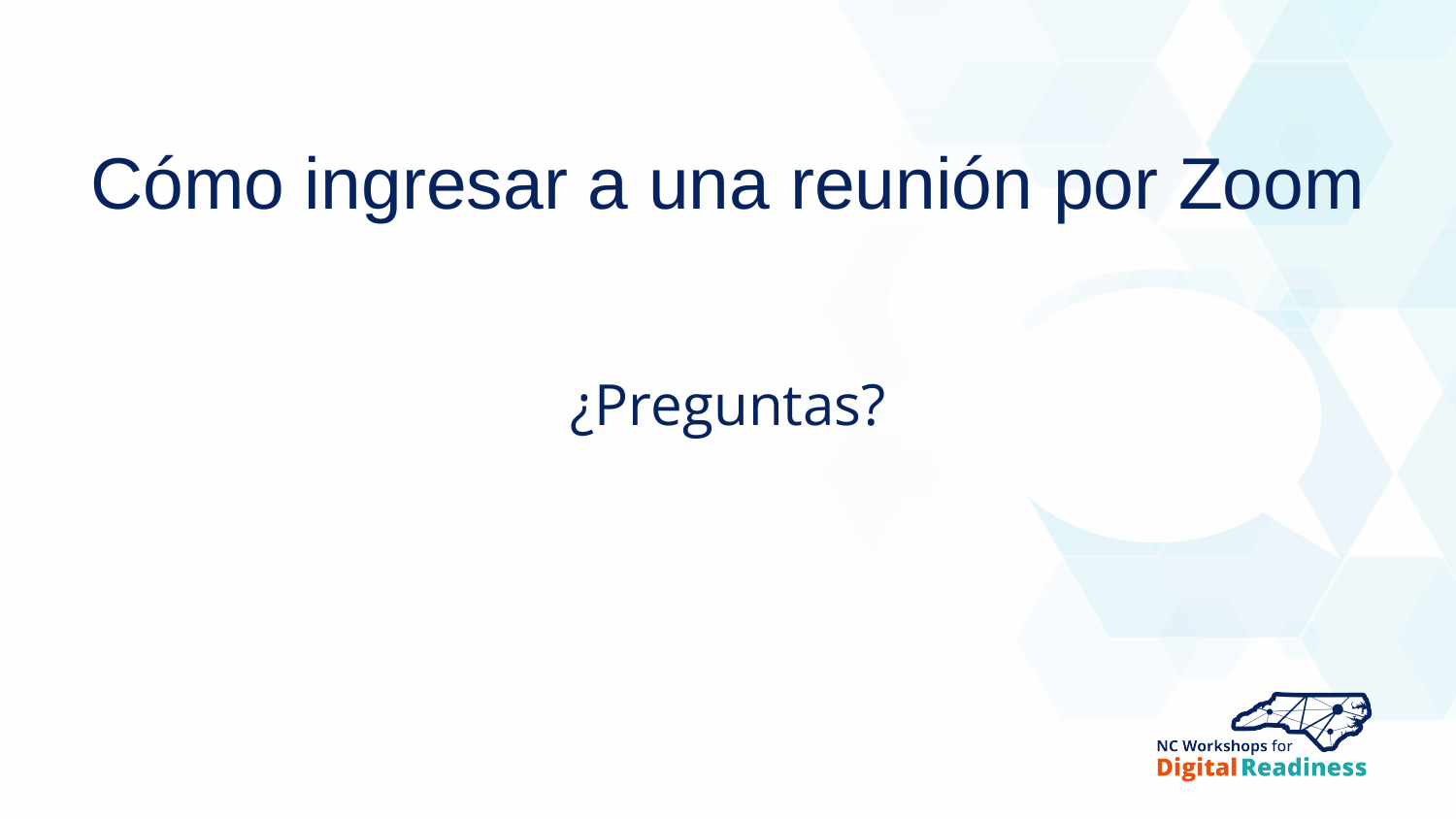

# Cómo ingresar a una reunión por Zoom
¿Preguntas?